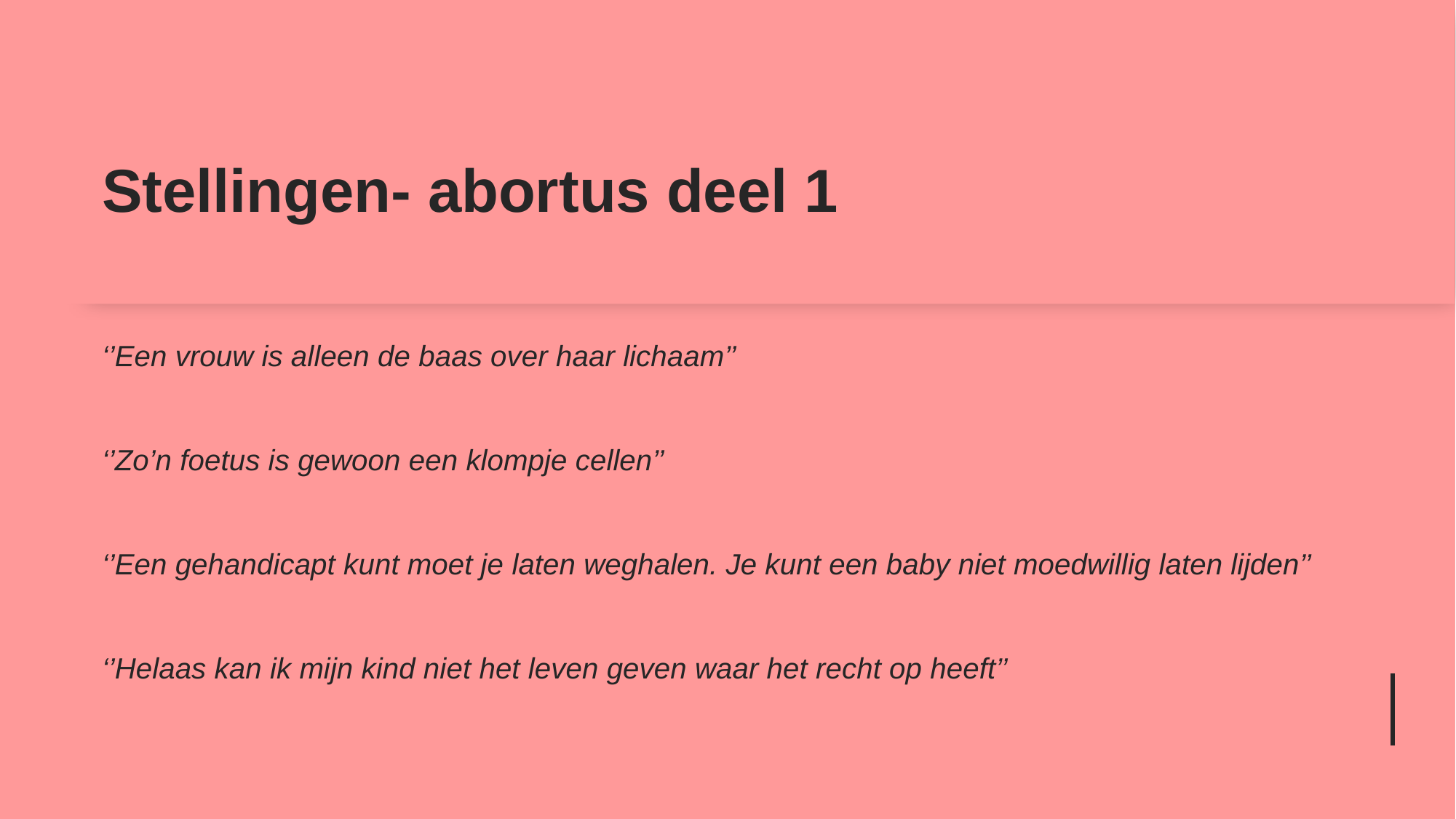

# Stellingen- abortus deel 1
‘’Een vrouw is alleen de baas over haar lichaam’’

‘’Zo’n foetus is gewoon een klompje cellen’’

‘’Een gehandicapt kunt moet je laten weghalen. Je kunt een baby niet moedwillig laten lijden’’

‘’Helaas kan ik mijn kind niet het leven geven waar het recht op heeft’’